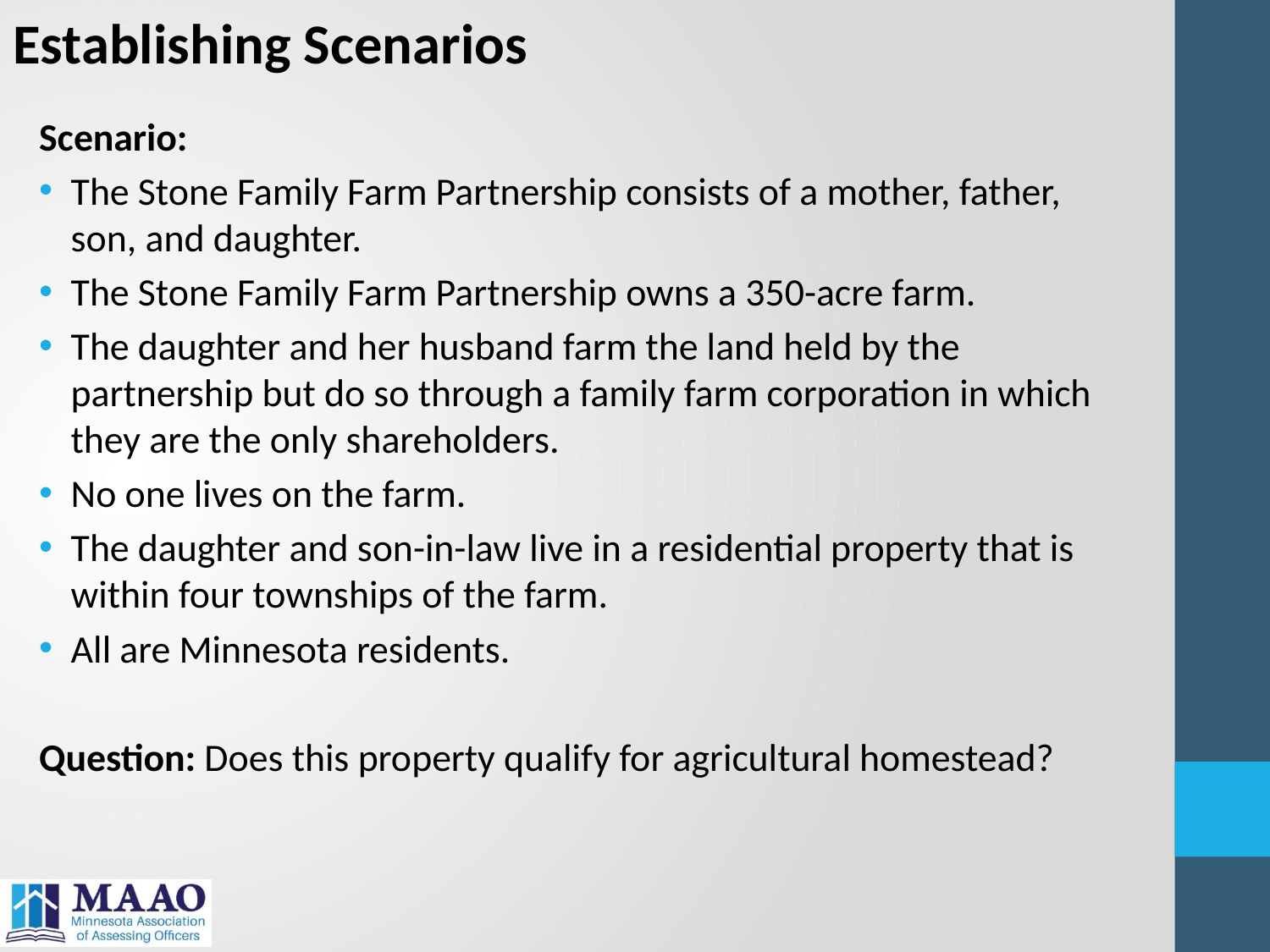

Establishing Scenarios
Scenario:
The Stone Family Farm Partnership consists of a mother, father, son, and daughter.
The Stone Family Farm Partnership owns a 350-acre farm.
The daughter and her husband farm the land held by the partnership but do so through a family farm corporation in which they are the only shareholders.
No one lives on the farm.
The daughter and son-in-law live in a residential property that is within four townships of the farm.
All are Minnesota residents.

Question: Does this property qualify for agricultural homestead?